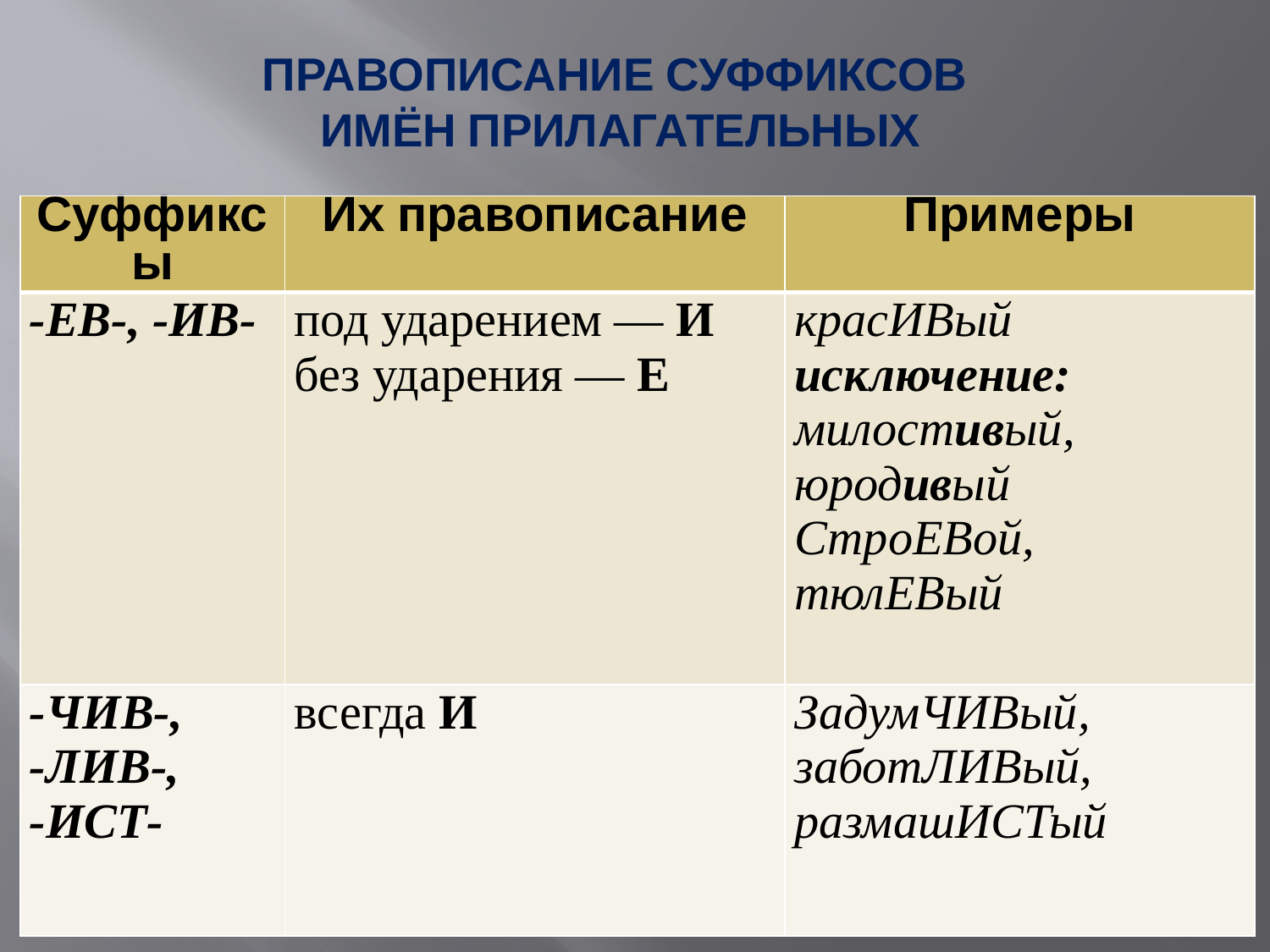

# ПРАВОПИСАНИЕ СУФФИКСОВ ИМЁН ПРИЛАГАТЕЛЬНЫХ
| Суффиксы | Их правописание | Примеры |
| --- | --- | --- |
| -ЕВ-, -ИВ- | под ударением — И без ударения — Е | красИВый исключение: милостивый, юродивый СтроЕВой, тюлЕВый |
| -ЧИВ-, -ЛИВ-, -ИСТ- | всегда И | ЗадумЧИВый, заботЛИВый, размашИСТый |